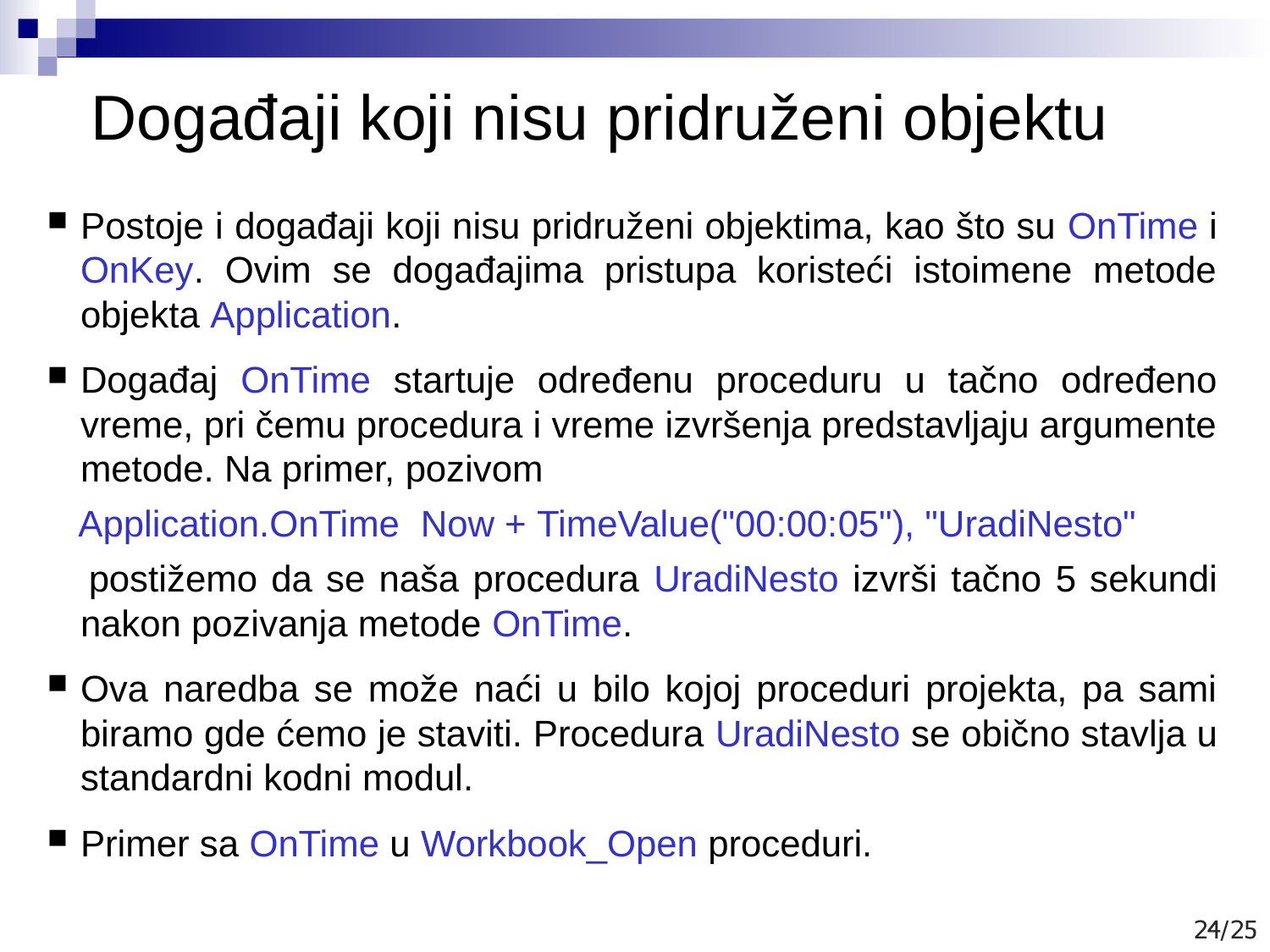

# Događaji koji nisu pridruženi objektu
Postoje i događaji koji nisu pridruženi objektima, kao što su OnTime i OnKey. Ovim se događajima pristupa koristeći istoimene metode objekta Application.
Događaj OnTime startuje određenu proceduru u tačno određeno vreme, pri čemu procedura i vreme izvršenja predstavljaju argumente metode. Na primer, pozivom
   Application.OnTime  Now + TimeValue("00:00:05"), "UradiNesto"
   postižemo da se naša procedura UradiNesto izvrši tačno 5 sekundi nakon pozivanja metode OnTime.
Ova naredba se može naći u bilo kojoj proceduri projekta, pa sami biramo gde ćemo je staviti. Procedura UradiNesto se obično stavlja u standardni kodni modul.
Primer sa OnTime u Workbook_Open proceduri.
24/25